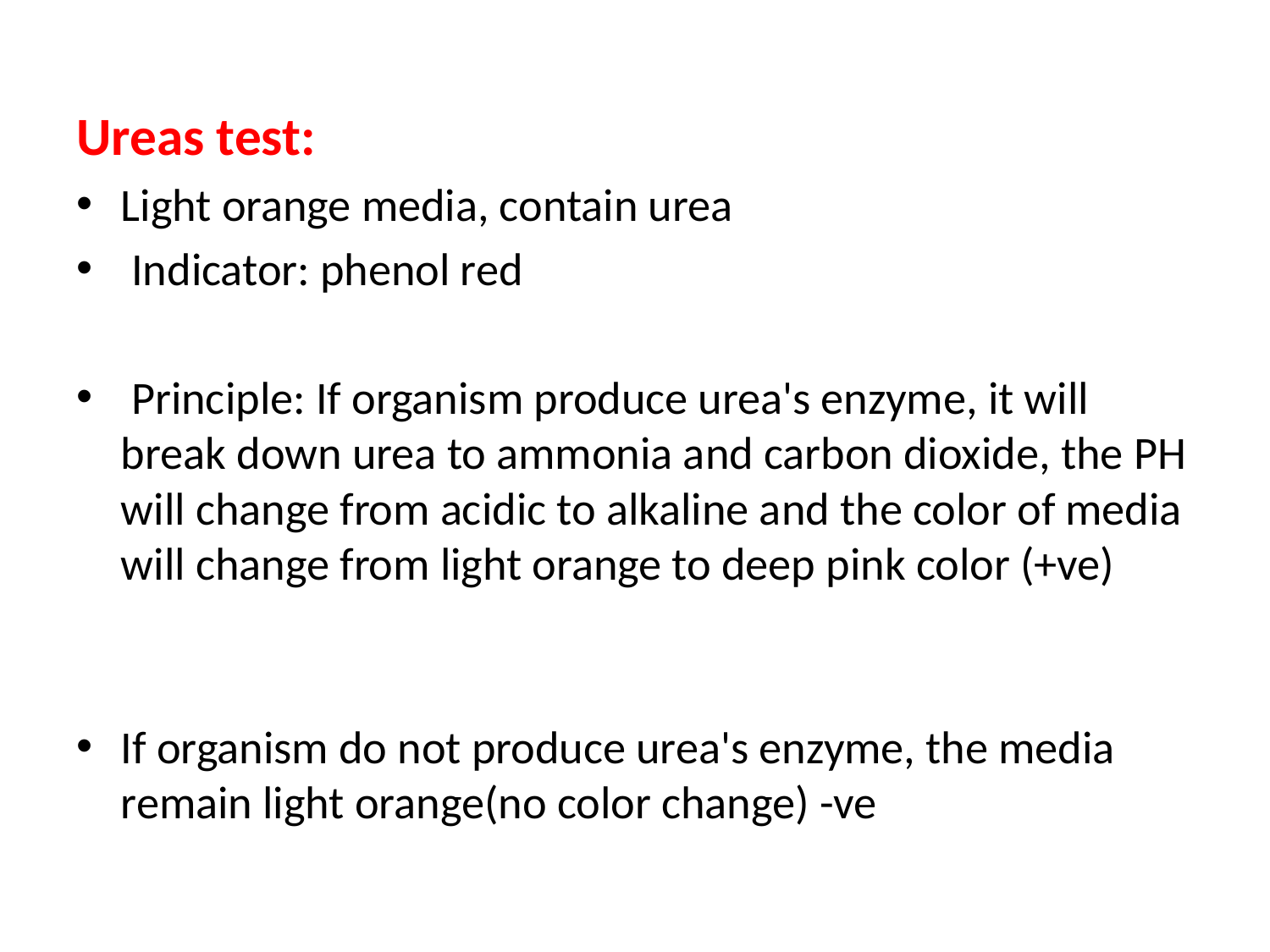

#
Ureas test:
Light orange media, contain urea
 Indicator: phenol red

 Principle: If organism produce urea's enzyme, it will break down urea to ammonia and carbon dioxide, the PH will change from acidic to alkaline and the color of media will change from light orange to deep pink color (+ve)

If organism do not produce urea's enzyme, the media remain light orange(no color change) -ve